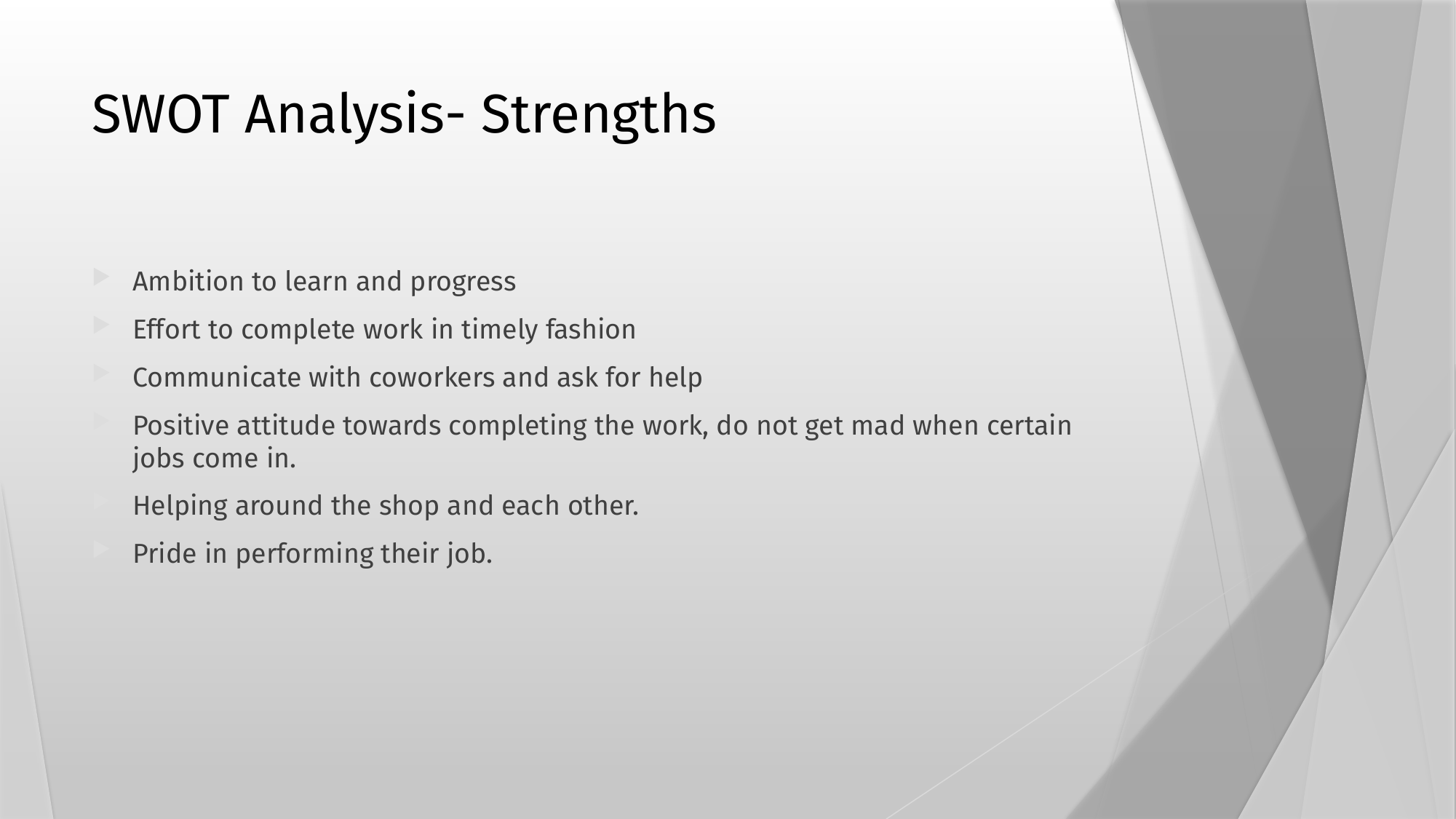

# SWOT Analysis- Strengths
Ambition to learn and progress
Effort to complete work in timely fashion
Communicate with coworkers and ask for help
Positive attitude towards completing the work, do not get mad when certain jobs come in.
Helping around the shop and each other.
Pride in performing their job.